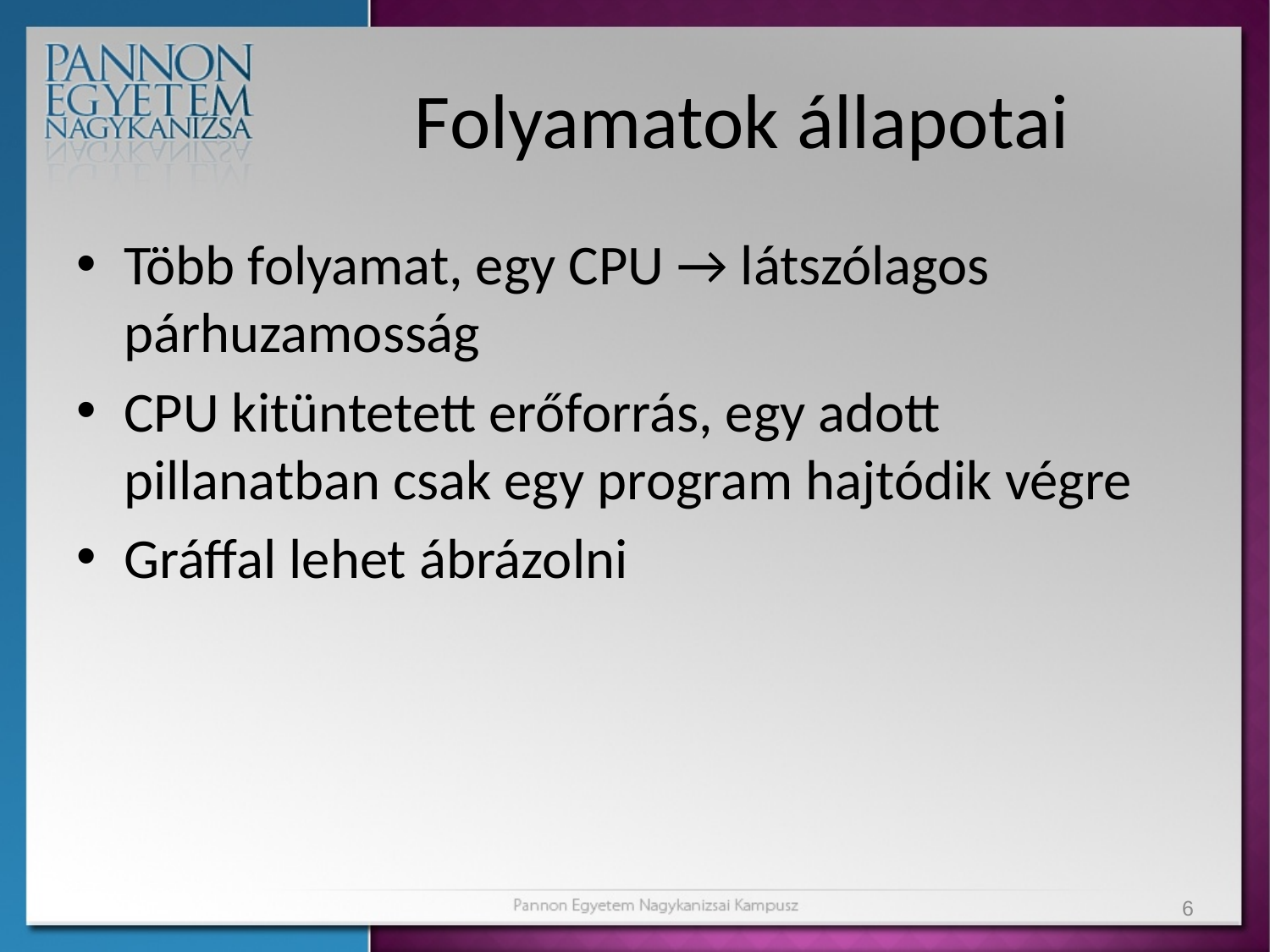

# Folyamatok állapotai
Több folyamat, egy CPU → látszólagos párhuzamosság
CPU kitüntetett erőforrás, egy adott pillanatban csak egy program hajtódik végre
Gráffal lehet ábrázolni
6